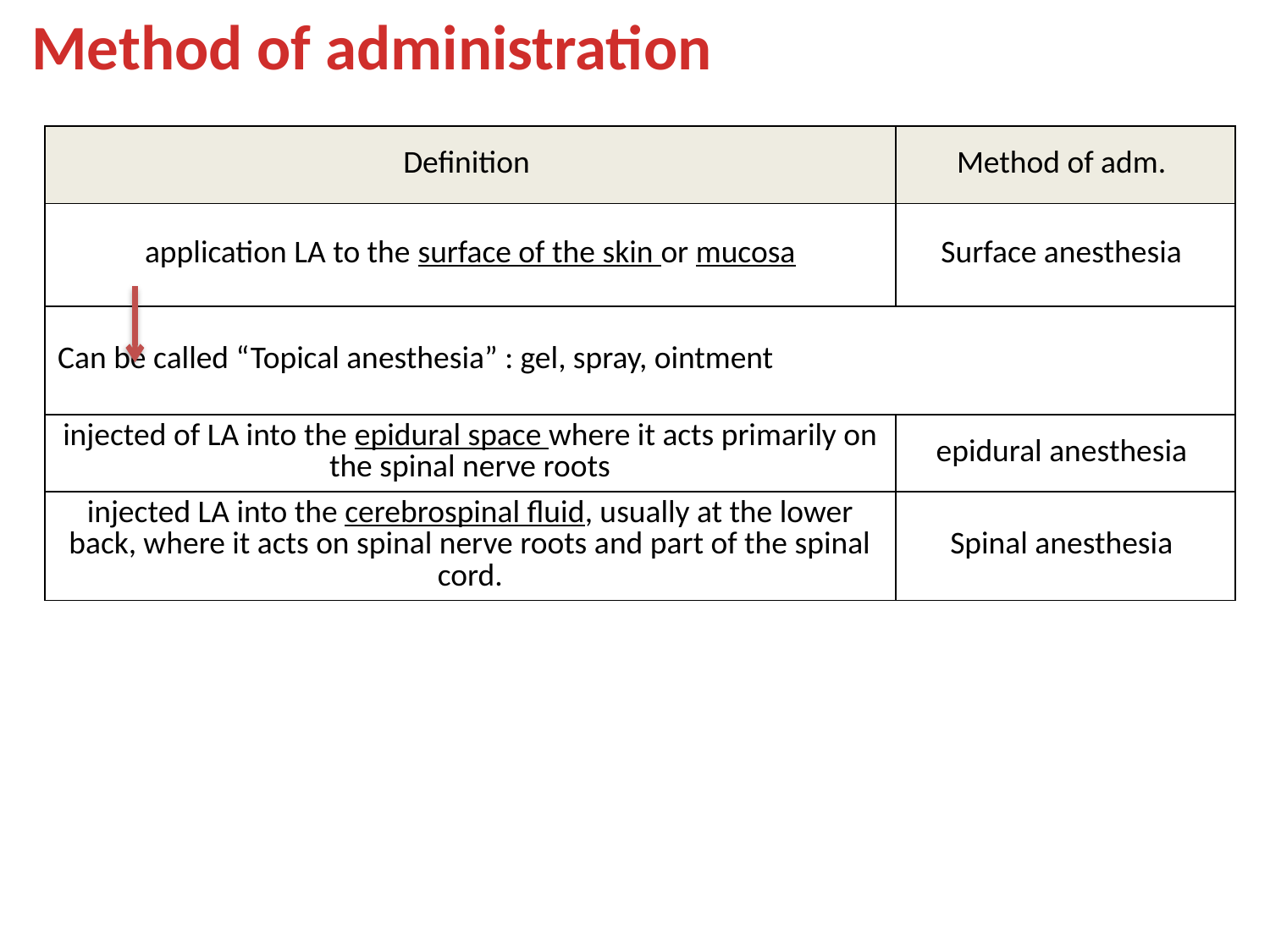

Method of administration
| Definition | Method of adm. |
| --- | --- |
| application LA to the surface of the skin or mucosa | Surface anesthesia |
| Can be called “Topical anesthesia” : gel, spray, ointment |  |
| injected of LA into the epidural space where it acts primarily on the spinal nerve roots | epidural anesthesia |
| injected LA into the cerebrospinal fluid, usually at the lower back, where it acts on spinal nerve roots and part of the spinal cord. | Spinal anesthesia |